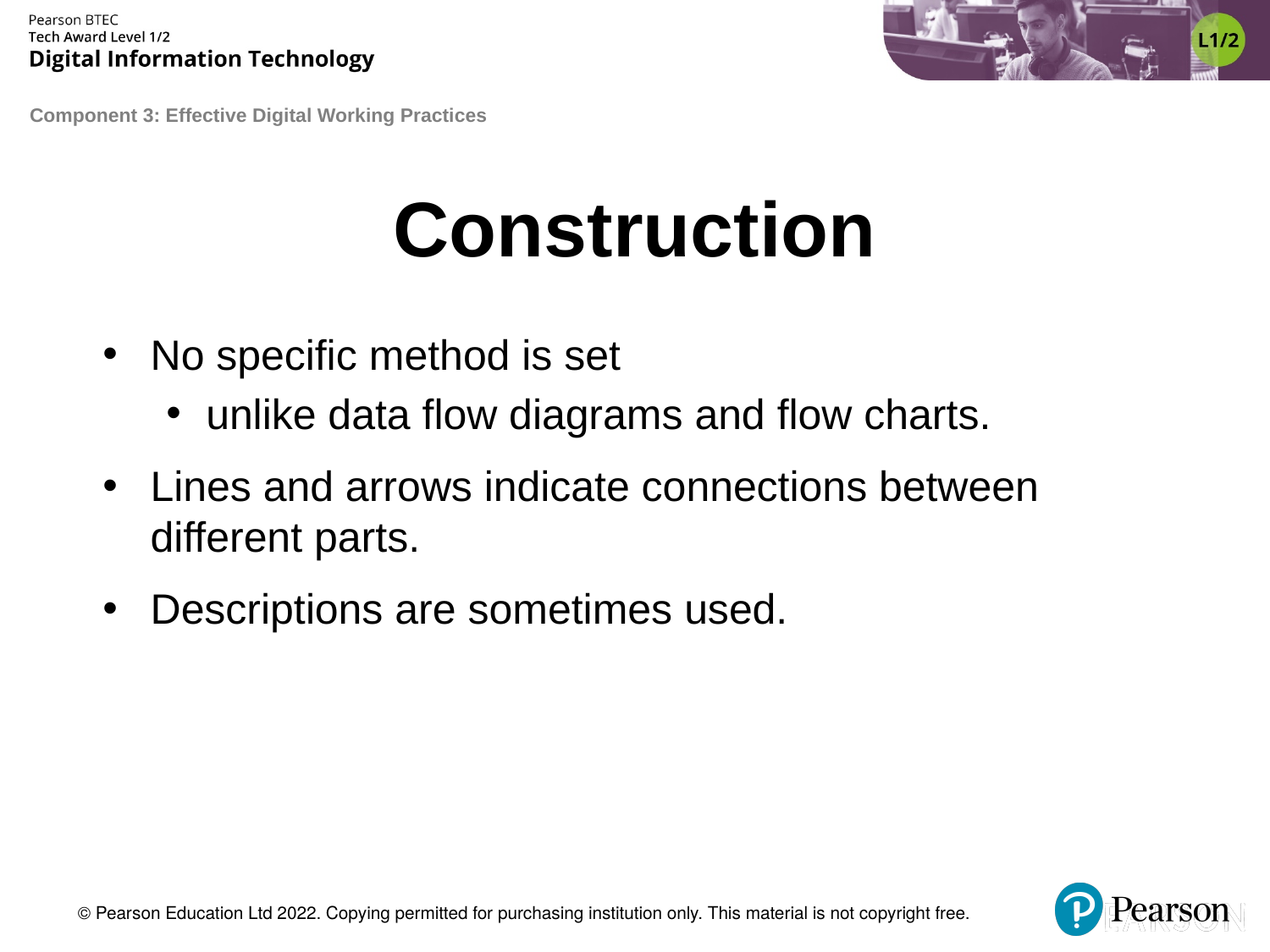

# Construction
No specific method is set
unlike data flow diagrams and flow charts.
Lines and arrows indicate connections between different parts.
Descriptions are sometimes used.
© Pearson Education Ltd 2022. Copying permitted for purchasing institution only. This material is not copyright free.